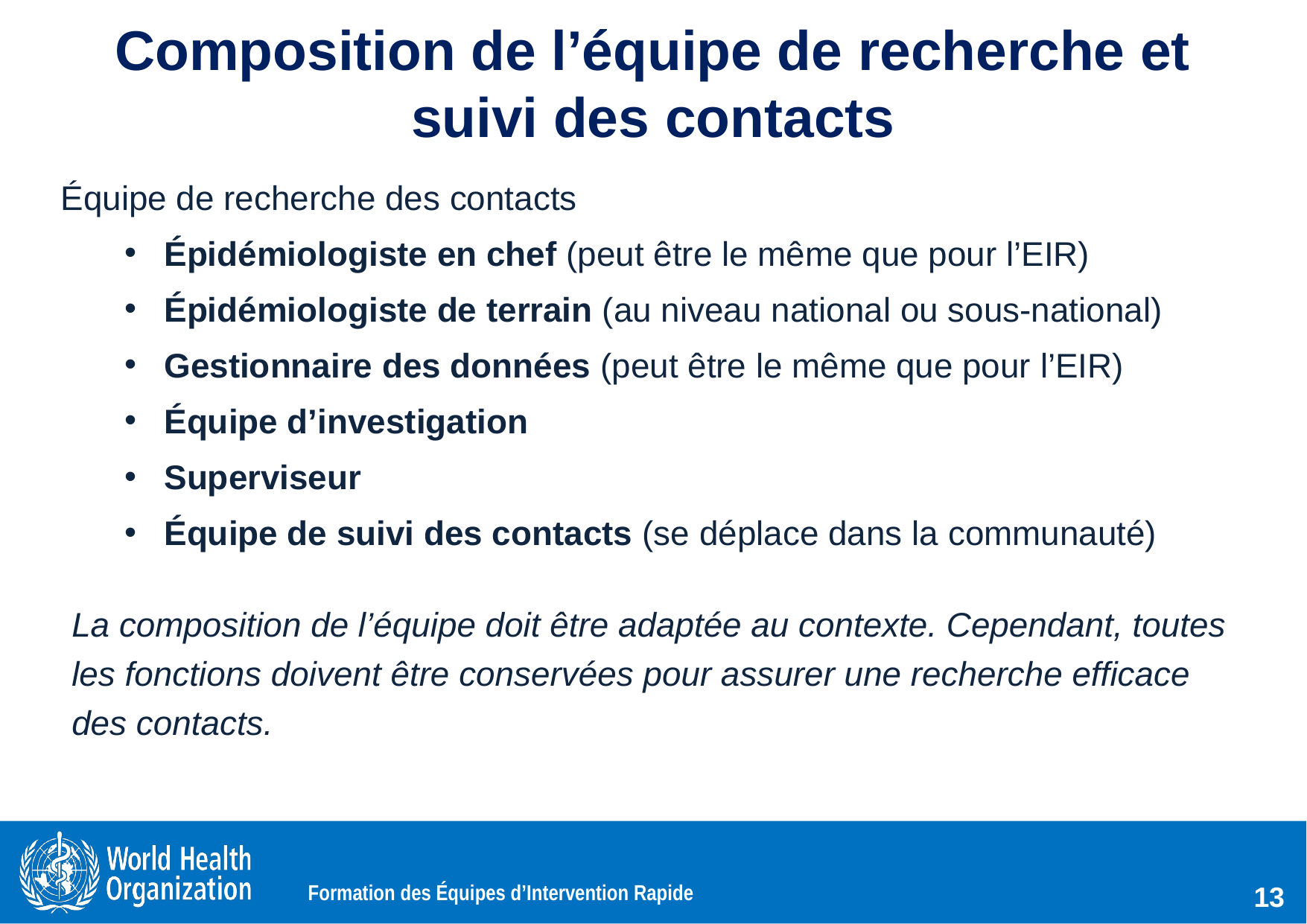

# Composition de l’équipe de recherche et suivi des contacts
Équipe de recherche des contacts
Épidémiologiste en chef (peut être le même que pour l’EIR)
Épidémiologiste de terrain (au niveau national ou sous-national)
Gestionnaire des données (peut être le même que pour l’EIR)
Équipe d’investigation
Superviseur
Équipe de suivi des contacts (se déplace dans la communauté)

La composition de l’équipe doit être adaptée au contexte. Cependant, toutes les fonctions doivent être conservées pour assurer une recherche efficace des contacts.